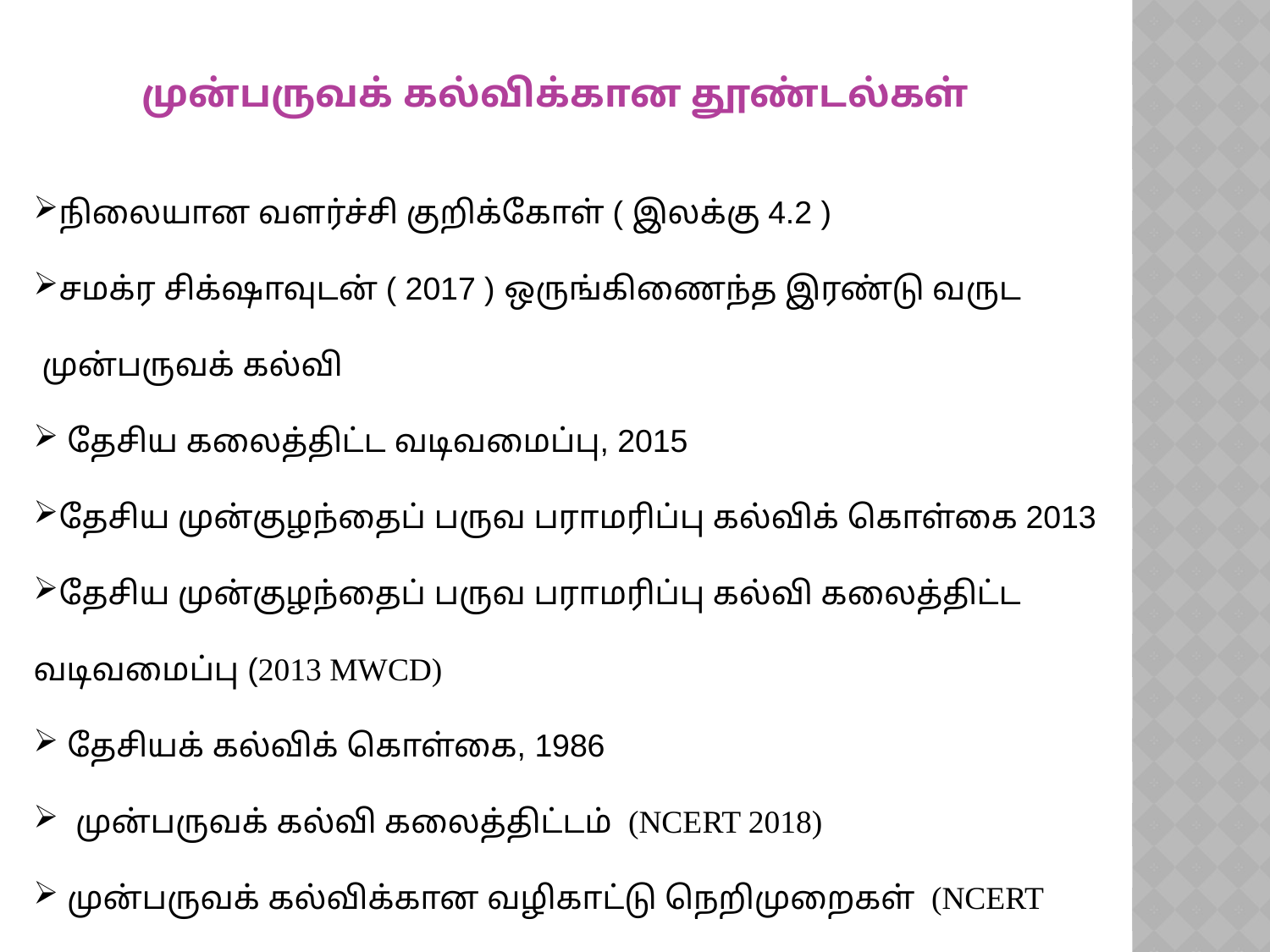

# முன்பருவக் கல்விக்கான தூண்டல்கள்
நிலையான வளர்ச்சி குறிக்கோள் ( இலக்கு 4.2 )
சமக்ர சிக்‌ஷாவுடன் ( 2017 ) ஒருங்கிணைந்த இரண்டு வருட           முன்பருவக் கல்வி
 தேசிய கலைத்திட்ட வடிவமைப்பு, 2015
தேசிய முன்குழந்தைப் பருவ பராமரிப்பு கல்விக் கொள்கை 2013
தேசிய முன்குழந்தைப் பருவ பராமரிப்பு கல்வி கலைத்திட்ட வடிவமைப்பு (2013 MWCD)
 தேசியக் கல்விக் கொள்கை, 1986
  முன்பருவக் கல்வி கலைத்திட்டம்  (NCERT 2018)
 முன்பருவக் கல்விக்கான வழிகாட்டு நெறிமுறைகள்  (NCERT 2018)